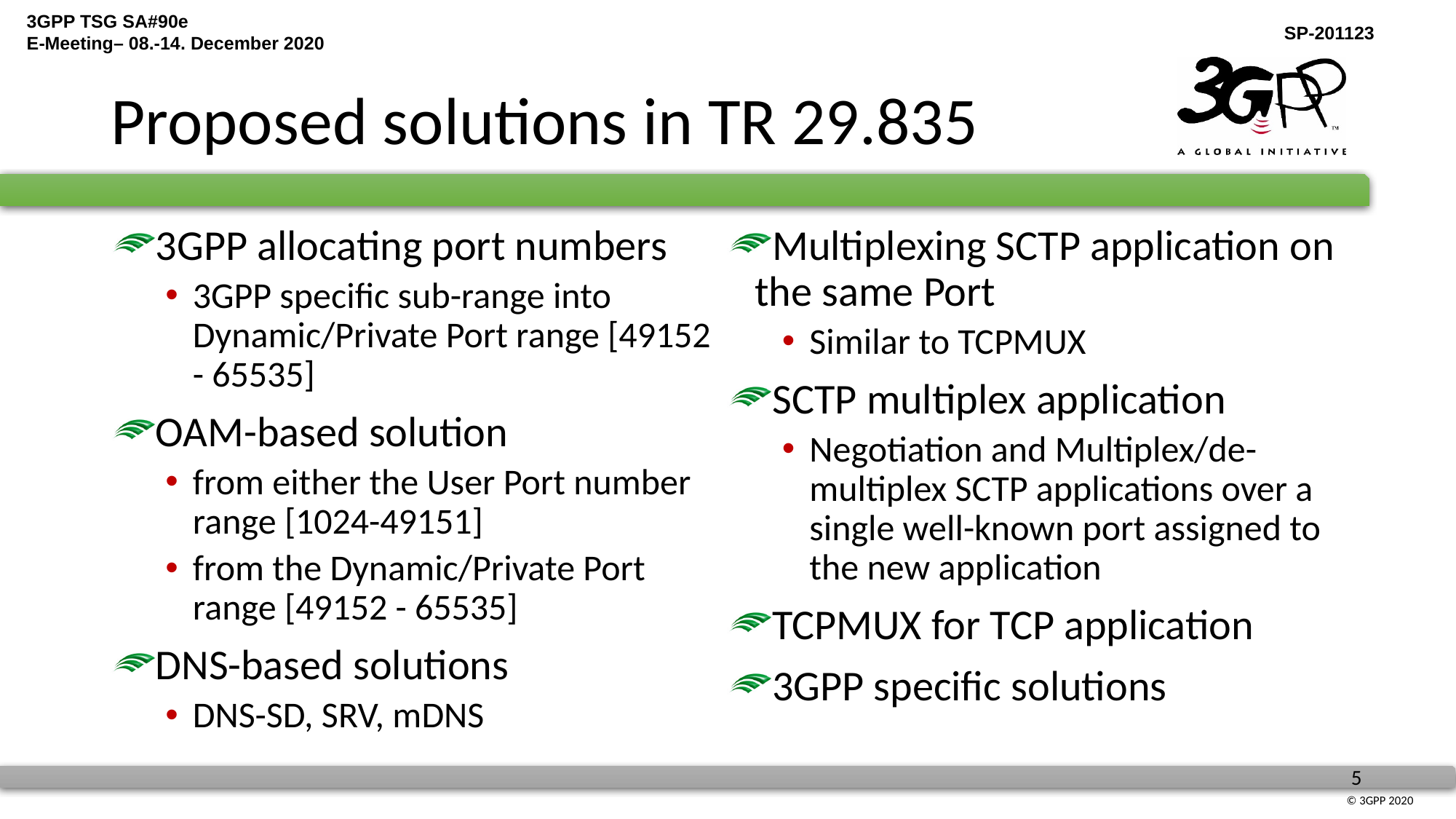

# Proposed solutions in TR 29.835
3GPP allocating port numbers
3GPP specific sub-range into Dynamic/Private Port range [49152 - 65535]
OAM-based solution
from either the User Port number range [1024-49151]
from the Dynamic/Private Port range [49152 - 65535]
DNS-based solutions
DNS-SD, SRV, mDNS
Multiplexing SCTP application on the same Port
Similar to TCPMUX
SCTP multiplex application
Negotiation and Multiplex/de-multiplex SCTP applications over a single well-known port assigned to the new application
TCPMUX for TCP application
3GPP specific solutions